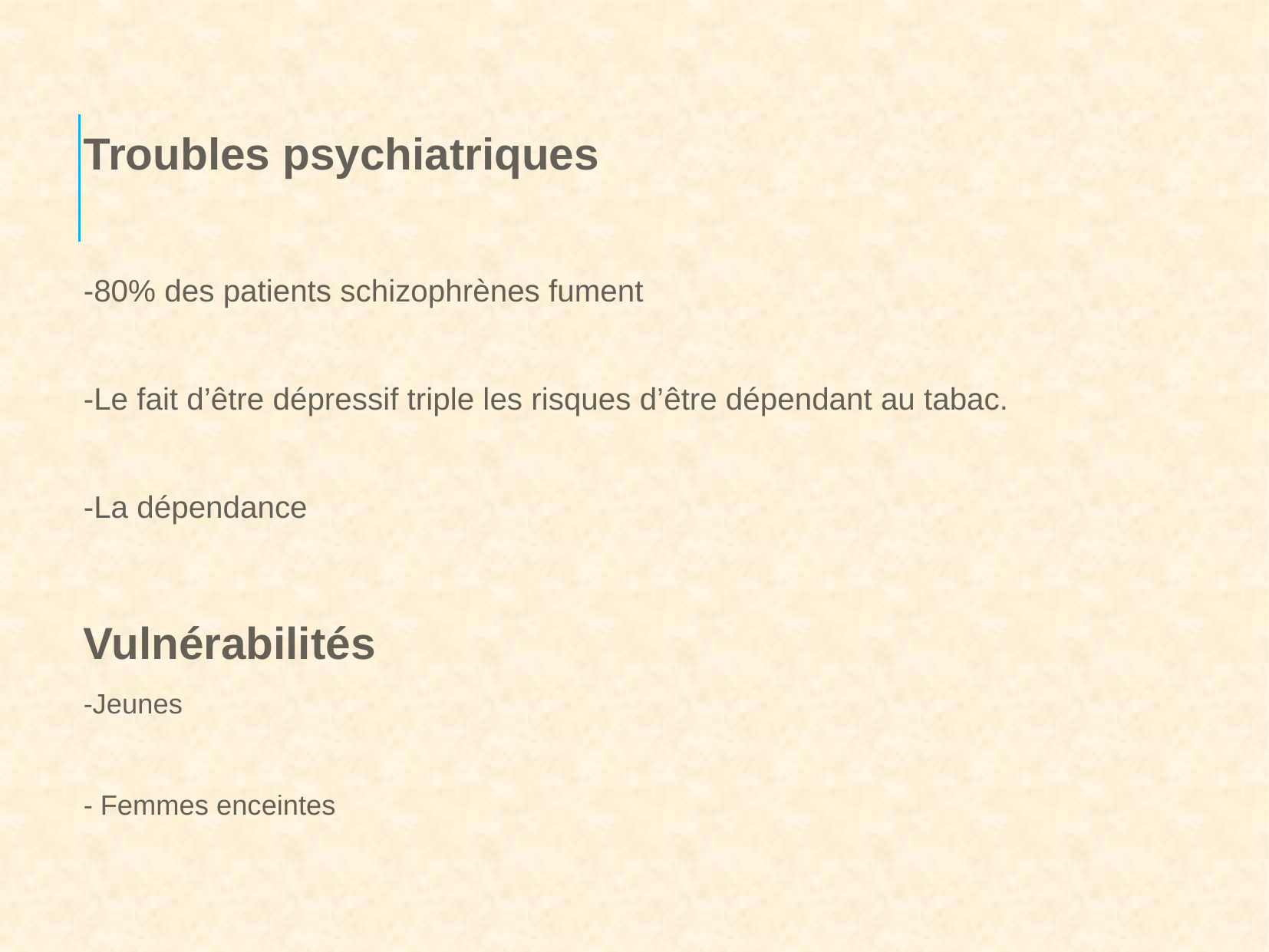

Troubles psychiatriques

-80% des patients schizophrènes fument

-Le fait d’être dépressif triple les risques d’être dépendant au tabac.

-La dépendance

Vulnérabilités
-Jeunes

- Femmes enceintes